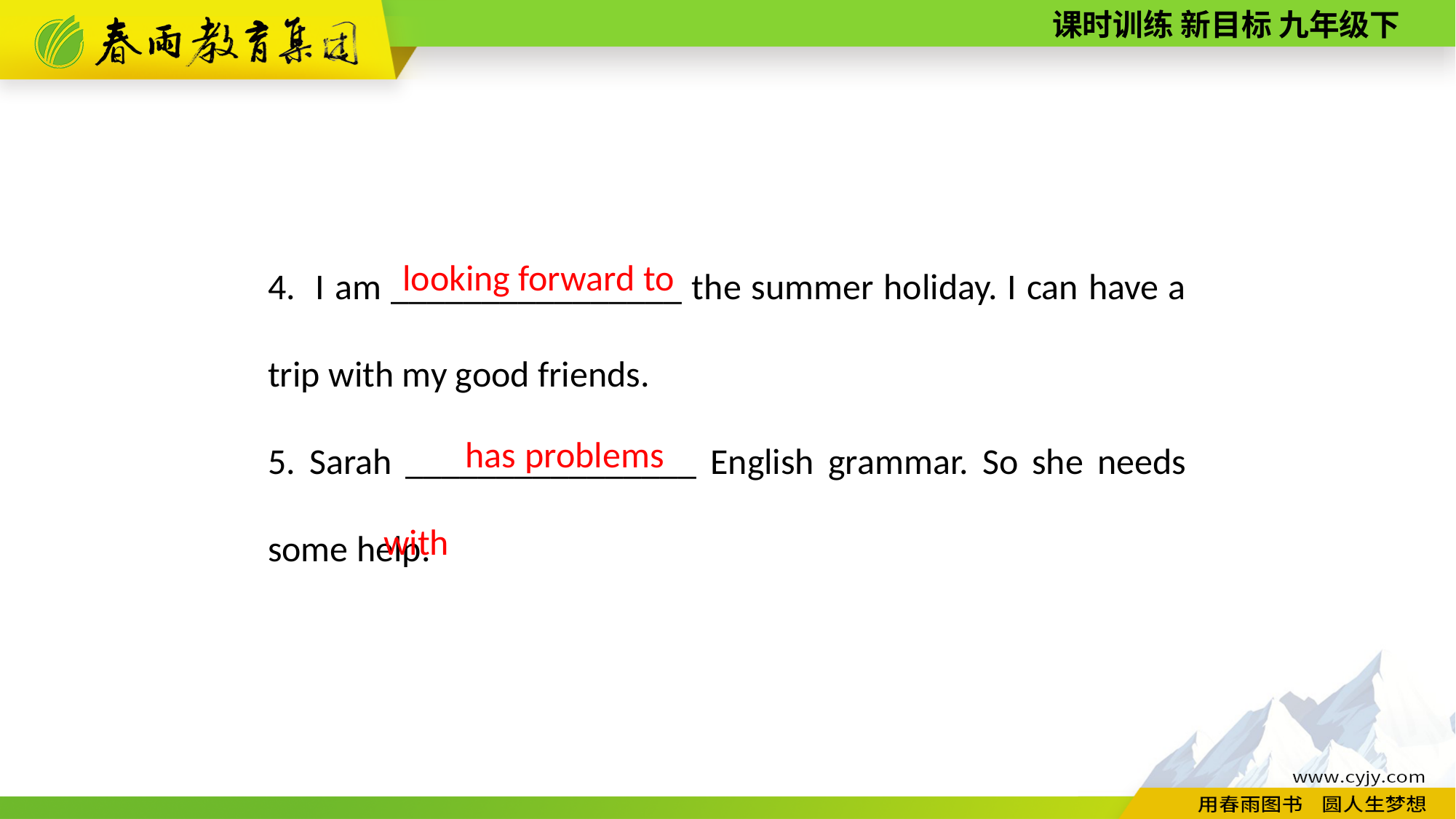

4.  I am ________________ the summer holiday. I can have a trip with my good friends.
5. Sarah ________________ English grammar. So she needs some help.
looking forward to
 has problems with